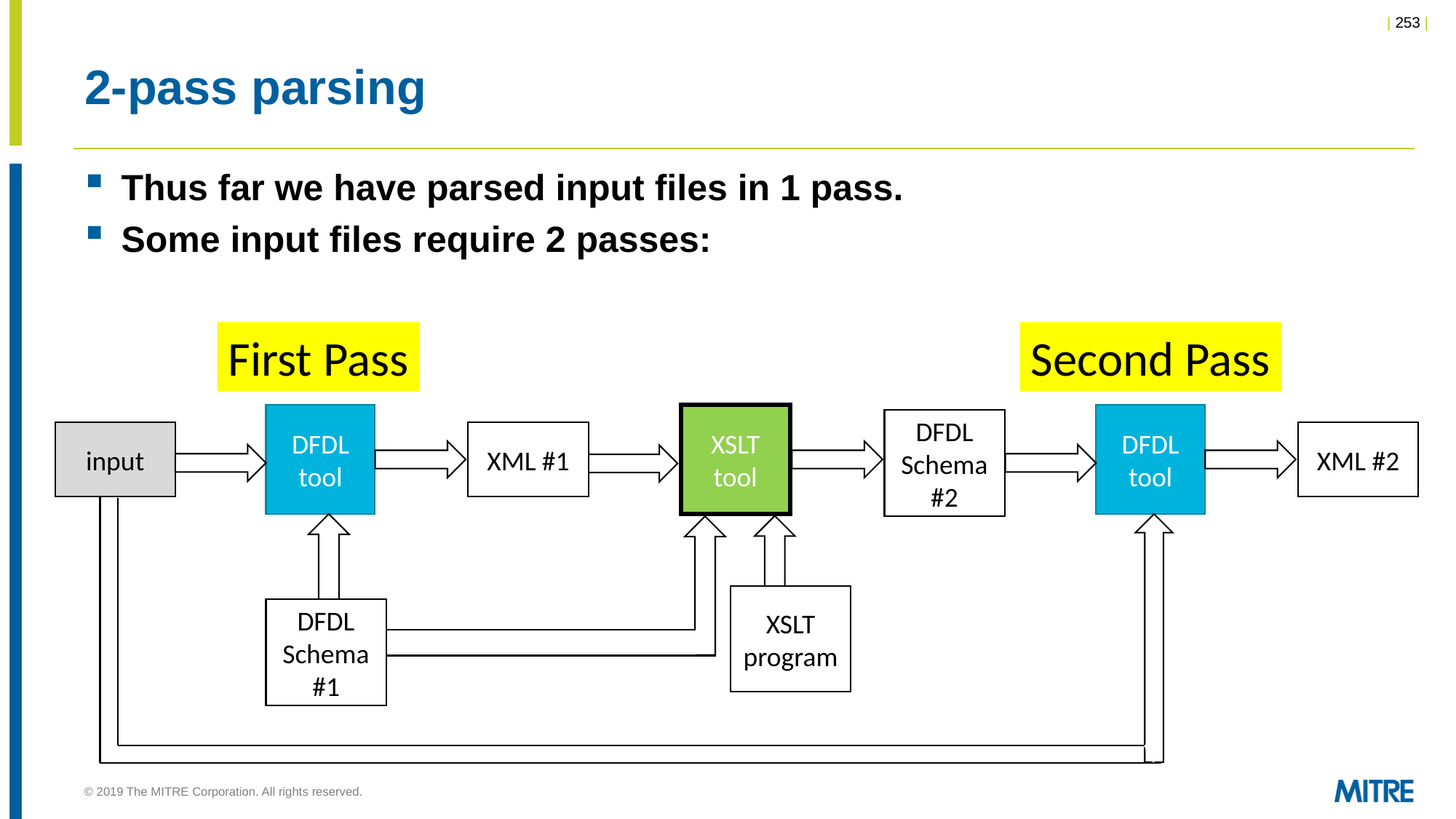

# 2-pass parsing
Thus far we have parsed input files in 1 pass.
Some input files require 2 passes:
Second Pass
First Pass
XSLT
tool
DFDL
tool
DFDL
tool
DFDL
Schema#2
XML #2
input
XML #1

XSLT
program
DFDL
Schema#1
© 2019 The MITRE Corporation. All rights reserved.